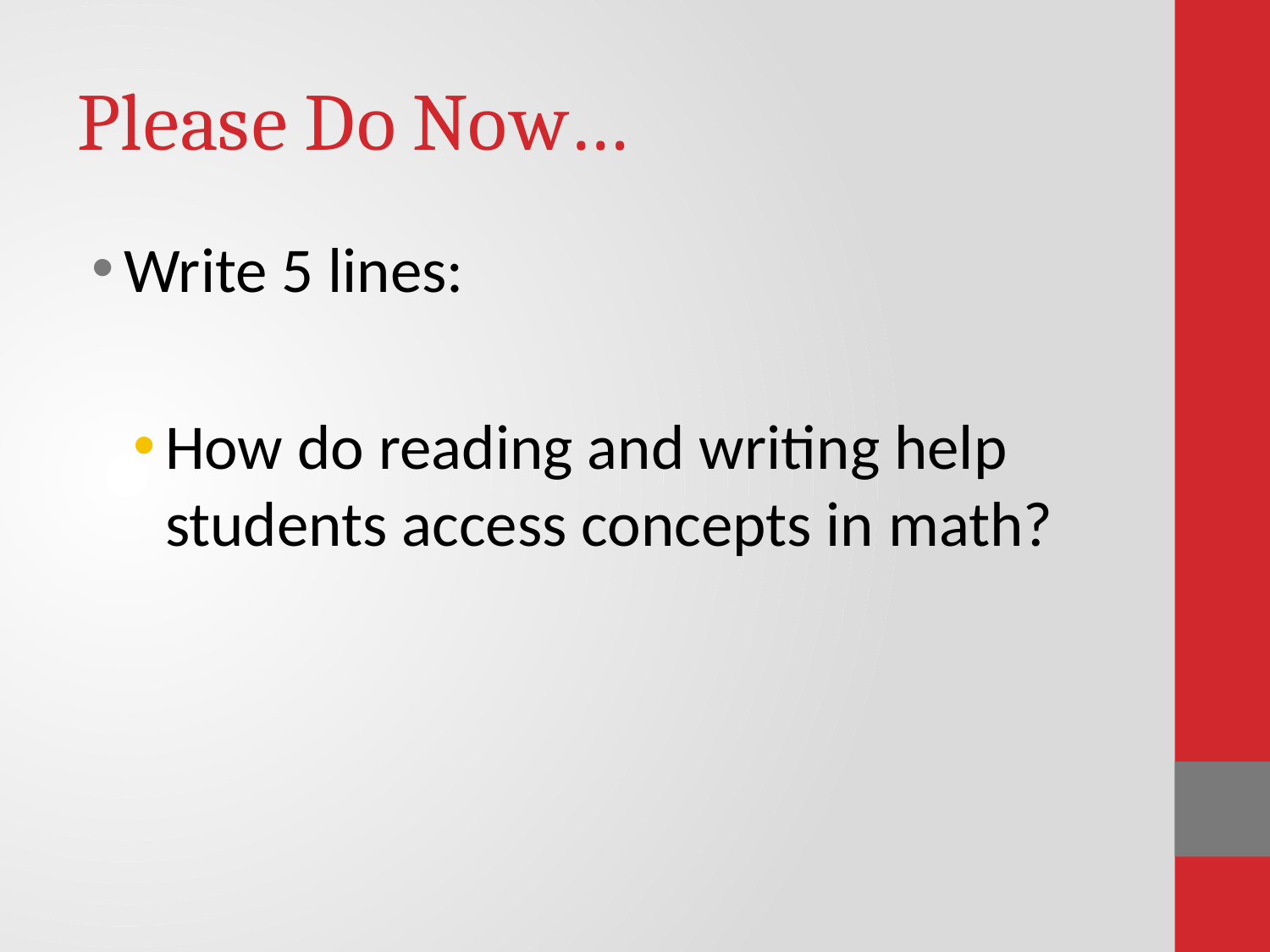

# Please Do Now…
Write 5 lines:

How do reading and writing help students access concepts in math?